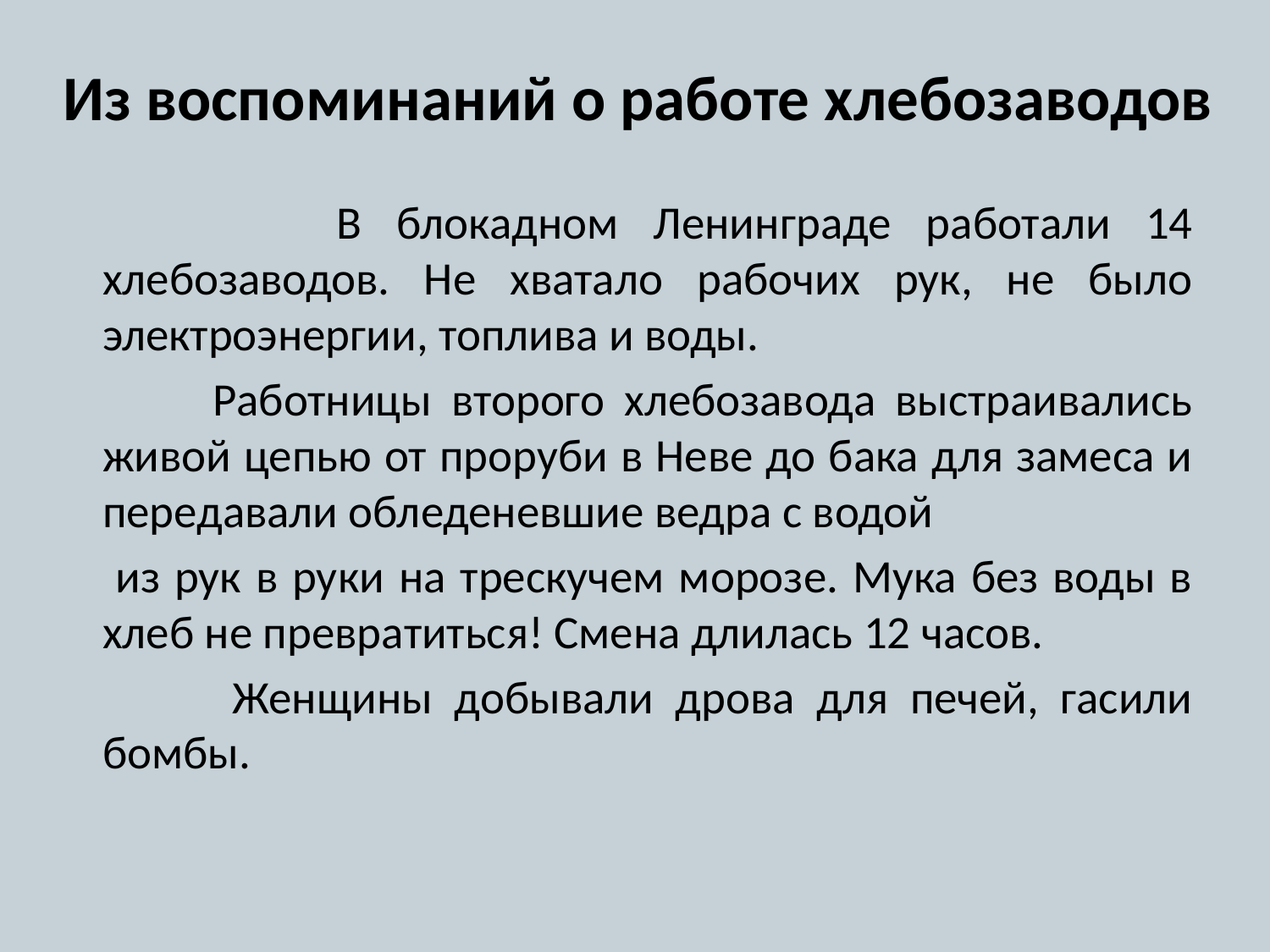

# Из воспоминаний о работе хлебозаводов
        В блокадном Ленинграде работали 14 хлебозаводов. Не хватало рабочих рук, не было электроэнергии, топлива и воды.
        Работницы второго хлебозавода выстраивались живой цепью от проруби в Неве до бака для замеса и передавали обледеневшие ведра с водой
    из рук в руки на трескучем морозе. Мука без воды в хлеб не превратиться! Смена длилась 12 часов.
        Женщины добывали дрова для печей, гасили бомбы.